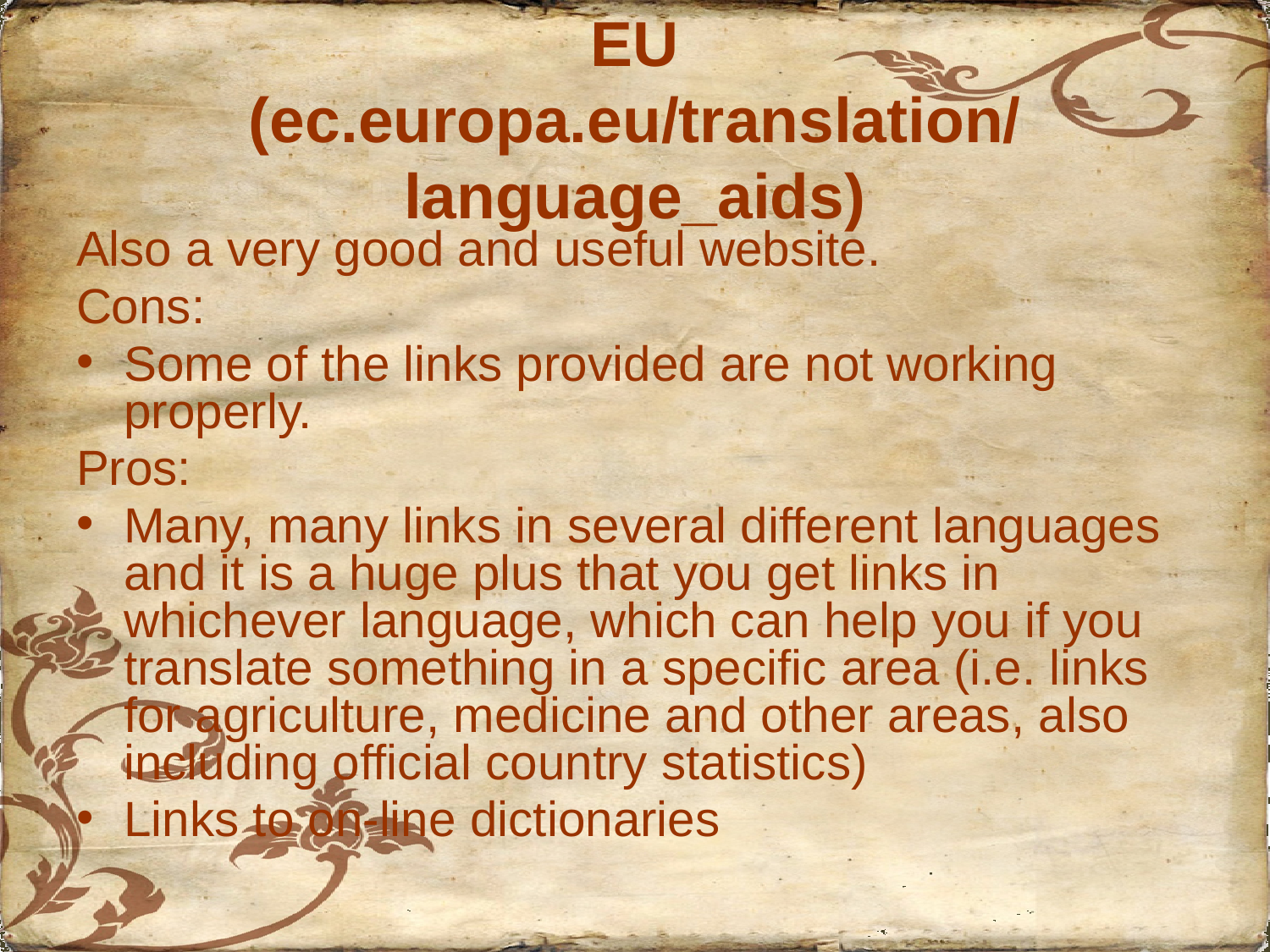

# EU (ec.europa.eu/translation/language_aids)
Also a very good and useful website.
Cons:
Some of the links provided are not working properly.
Pros:
Many, many links in several different languages and it is a huge plus that you get links in whichever language, which can help you if you translate something in a specific area (i.e. links for agriculture, medicine and other areas, also including official country statistics)
Links to on-line dictionaries